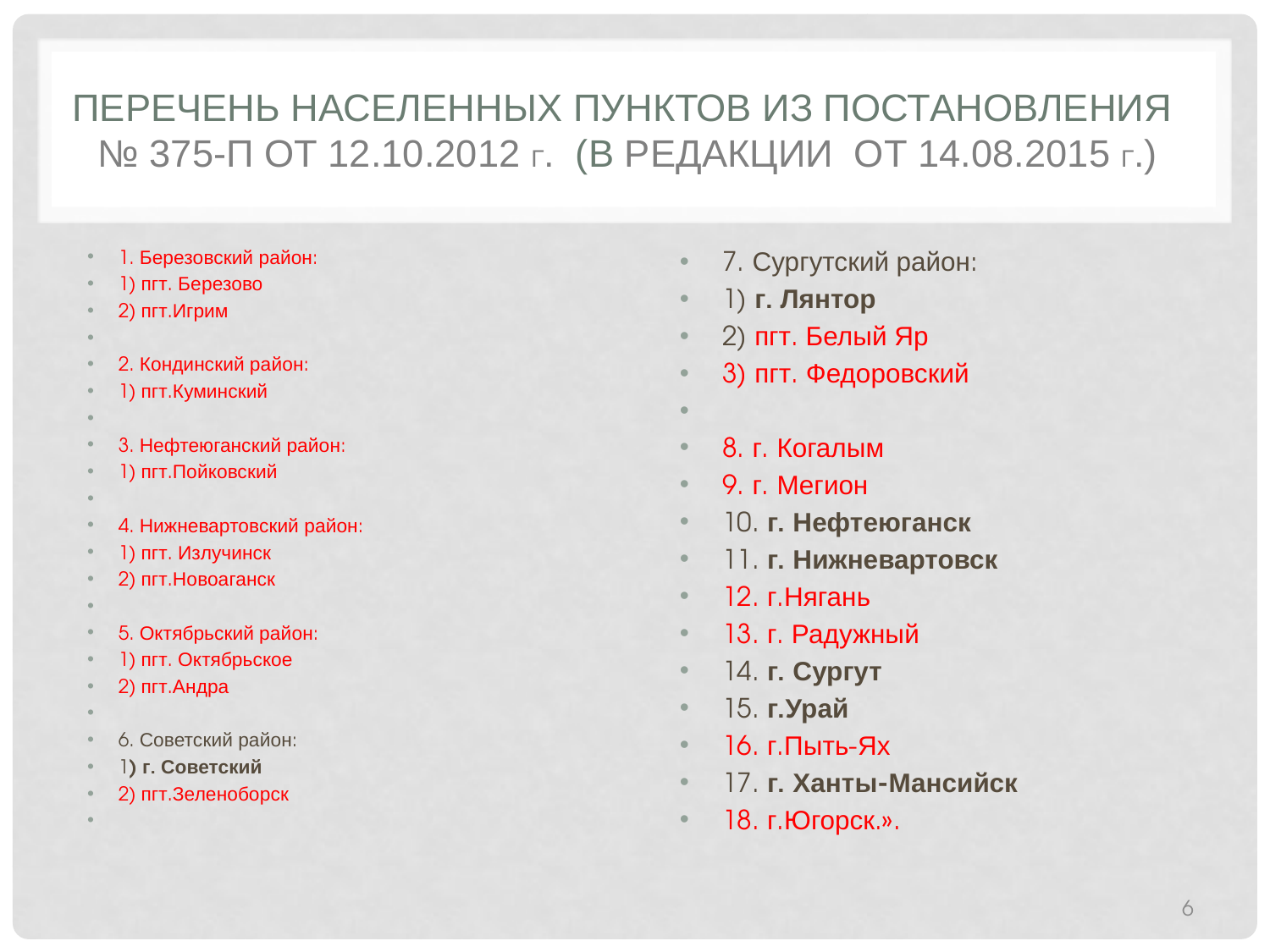

# Перечень населенных пунктов из постановления   № 375-п от 12.10.2012 г.  (в редакции  от 14.08.2015 г.)
1. Березовский район:
1) пгт. Березово
2) пгт.Игрим

2. Кондинский район:
1) пгт.Куминский

3. Нефтеюганский район:
1) пгт.Пойковский

4. Нижневартовский район:
1) пгт. Излучинск
2) пгт.Новоаганск

5. Октябрьский район:
1) пгт. Октябрьское
2) пгт.Андра

6. Советский район:
1) г. Советский
2) пгт.Зеленоборск

7. Сургутский район:
1) г. Лянтор
2) пгт. Белый Яр
3) пгт. Федоровский

8. г. Когалым
9. г. Мегион
10. г. Нефтеюганск
11. г. Нижневартовск
12. г.Нягань
13. г. Радужный
14. г. Сургут
15. г.Урай
16. г.Пыть-Ях
17. г. Ханты-Мансийск
18. г.Югорск.».

6